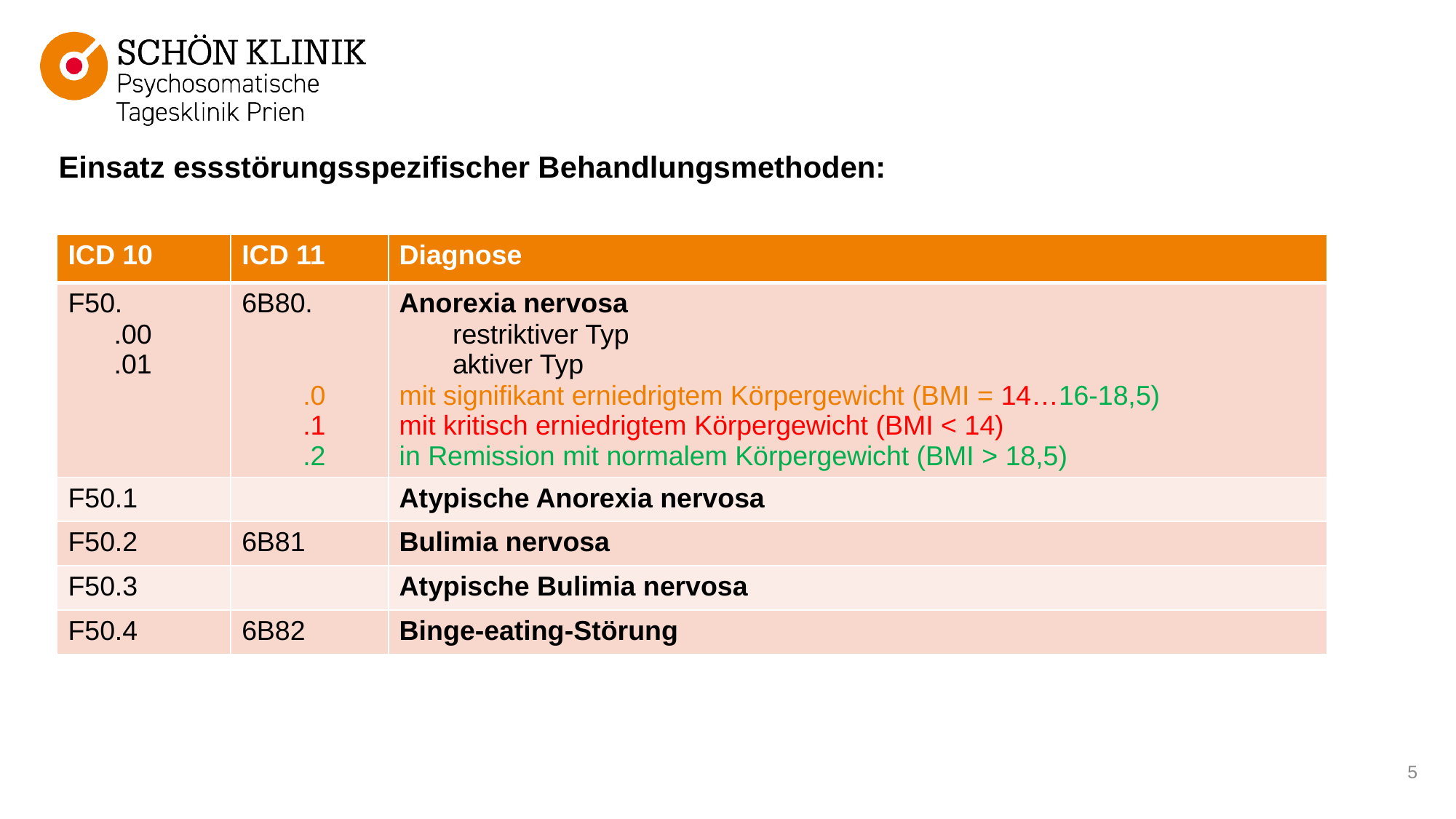

# Einsatz essstörungsspezifischer Behandlungsmethoden:
| ICD 10 | ICD 11 | Diagnose |
| --- | --- | --- |
| F50. .00 .01 | 6B80. .0 .1 .2 | Anorexia nervosa restriktiver Typ aktiver Typ mit signifikant erniedrigtem Körpergewicht (BMI = 14…16-18,5) mit kritisch erniedrigtem Körpergewicht (BMI < 14) in Remission mit normalem Körpergewicht (BMI > 18,5) |
| F50.1 |  | Atypische Anorexia nervosa |
| F50.2 | 6B81 | Bulimia nervosa |
| F50.3 |  | Atypische Bulimia nervosa |
| F50.4 | 6B82 | Binge-eating-Störung |
5